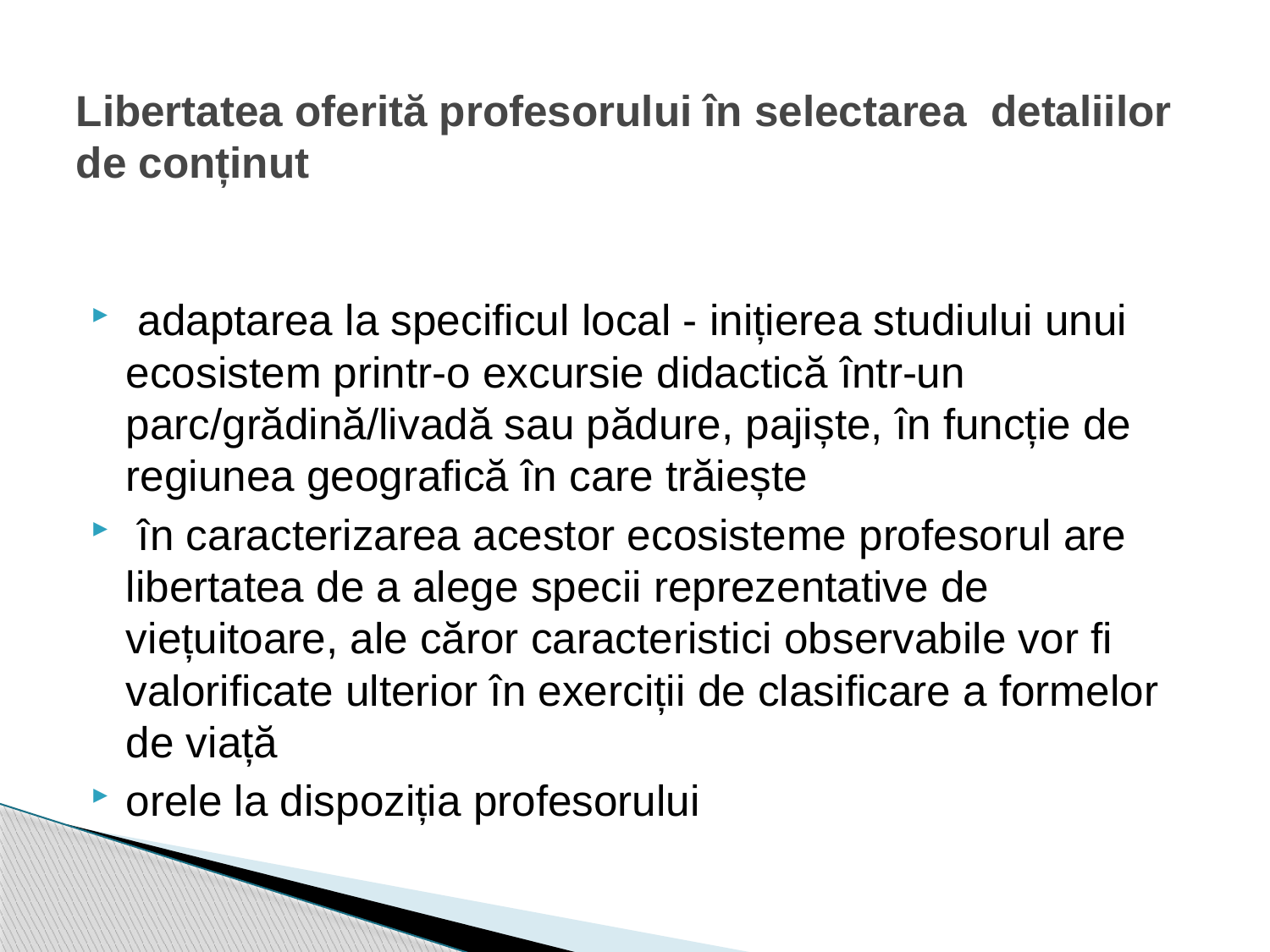

# Libertatea oferită profesorului în selectarea  detaliilor de conținut
 adaptarea la specificul local - inițierea studiului unui ecosistem printr-o excursie didactică într-un parc/grădină/livadă sau pădure, pajiște, în funcție de regiunea geografică în care trăiește
 în caracterizarea acestor ecosisteme profesorul are libertatea de a alege specii reprezentative de viețuitoare, ale căror caracteristici observabile vor fi valorificate ulterior în exerciții de clasificare a formelor de viață
orele la dispoziția profesorului